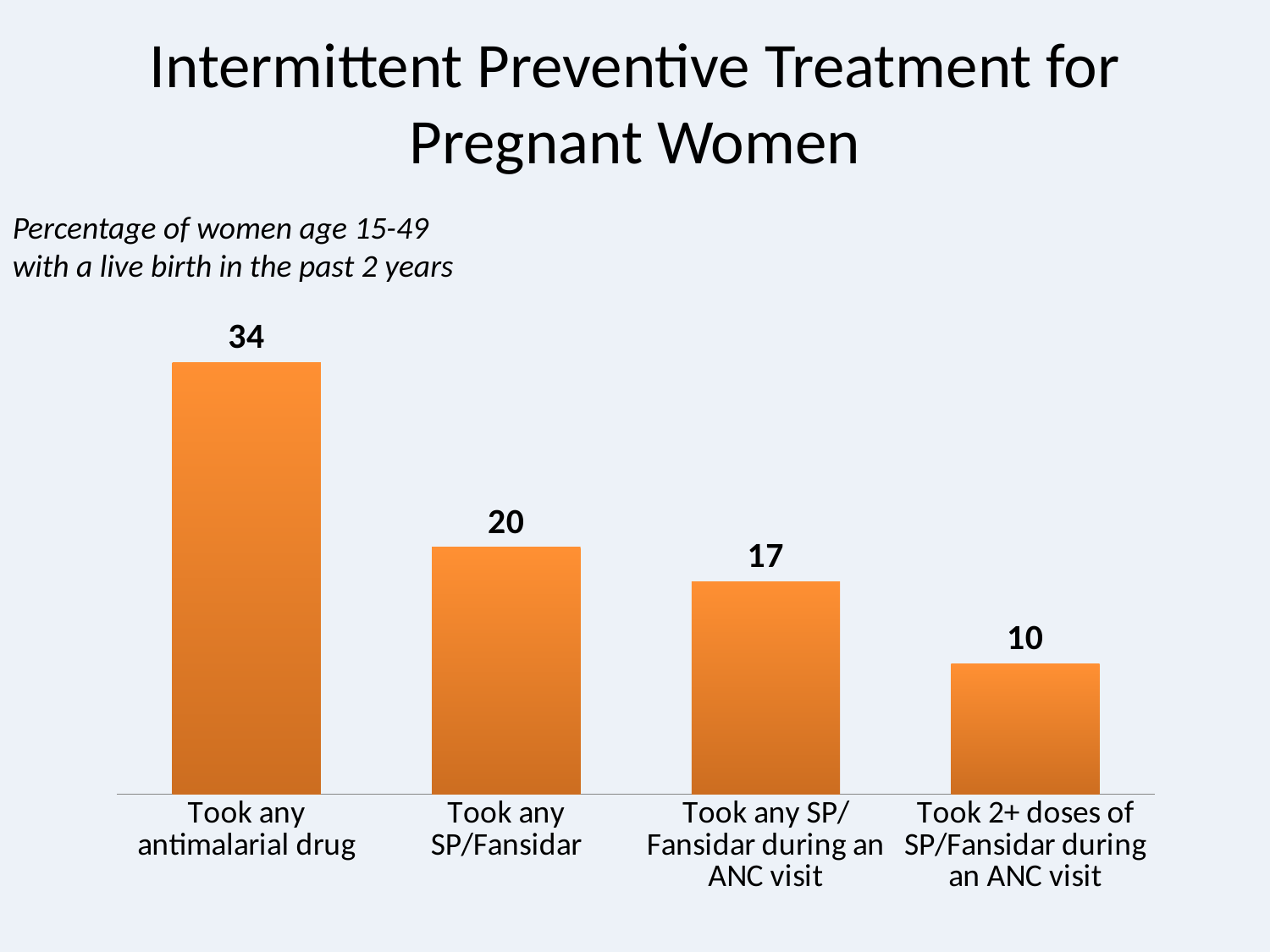

# Intermittent Preventive Treatment for Pregnant Women
Percentage of women age 15-49 with a live birth in the past 2 years

### Chart

| Category | Total |
|---|---|
| Took any antimalarial drug | 34.1 |
| Took any SP/Fansidar | 19.5 |
| Took any SP/Fansidar during an ANC visit | 16.8 |
| Took 2+ doses of SP/Fansidar during an ANC visit | 10.3 |